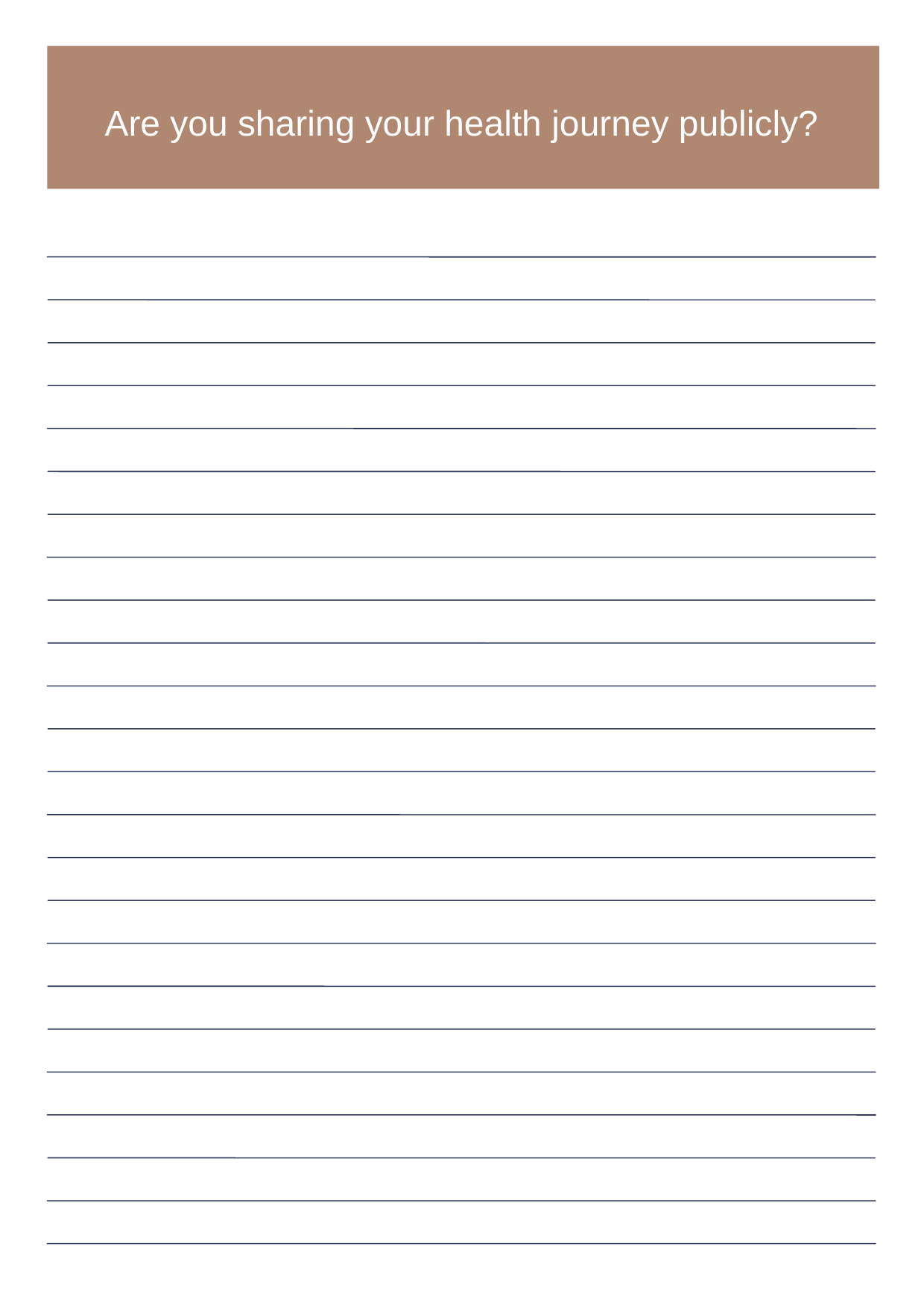

Are you sharing your health journey publicly?